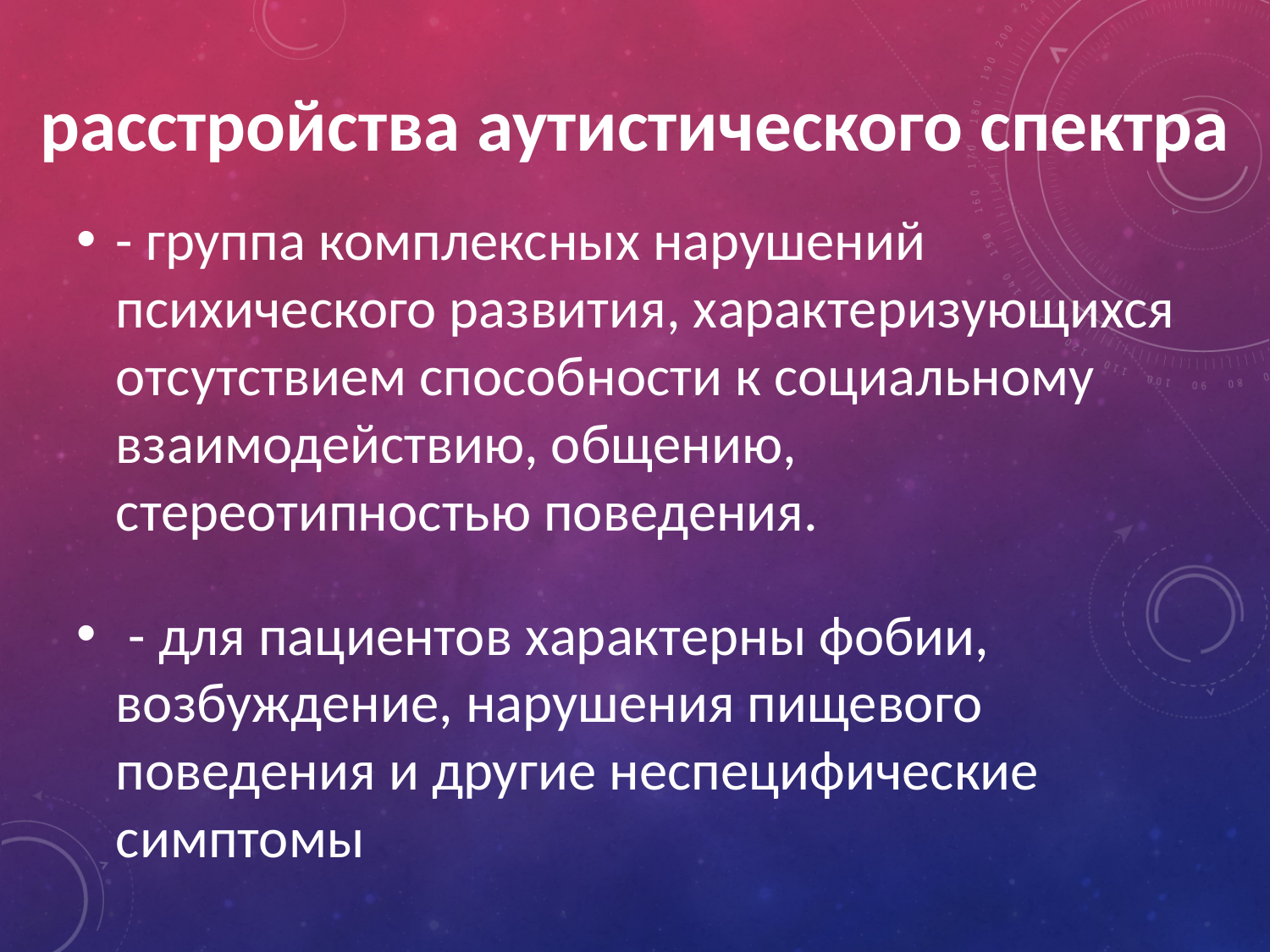

# расстройства аутистического спектра
- группа комплексных нарушений психического развития, характеризующихся отсутствием способности к социальному взаимодействию, общению, стереотипностью поведения.

 - для пациентов характерны фобии, возбуждение, нарушения пищевого поведения и другие неспецифические симптомы